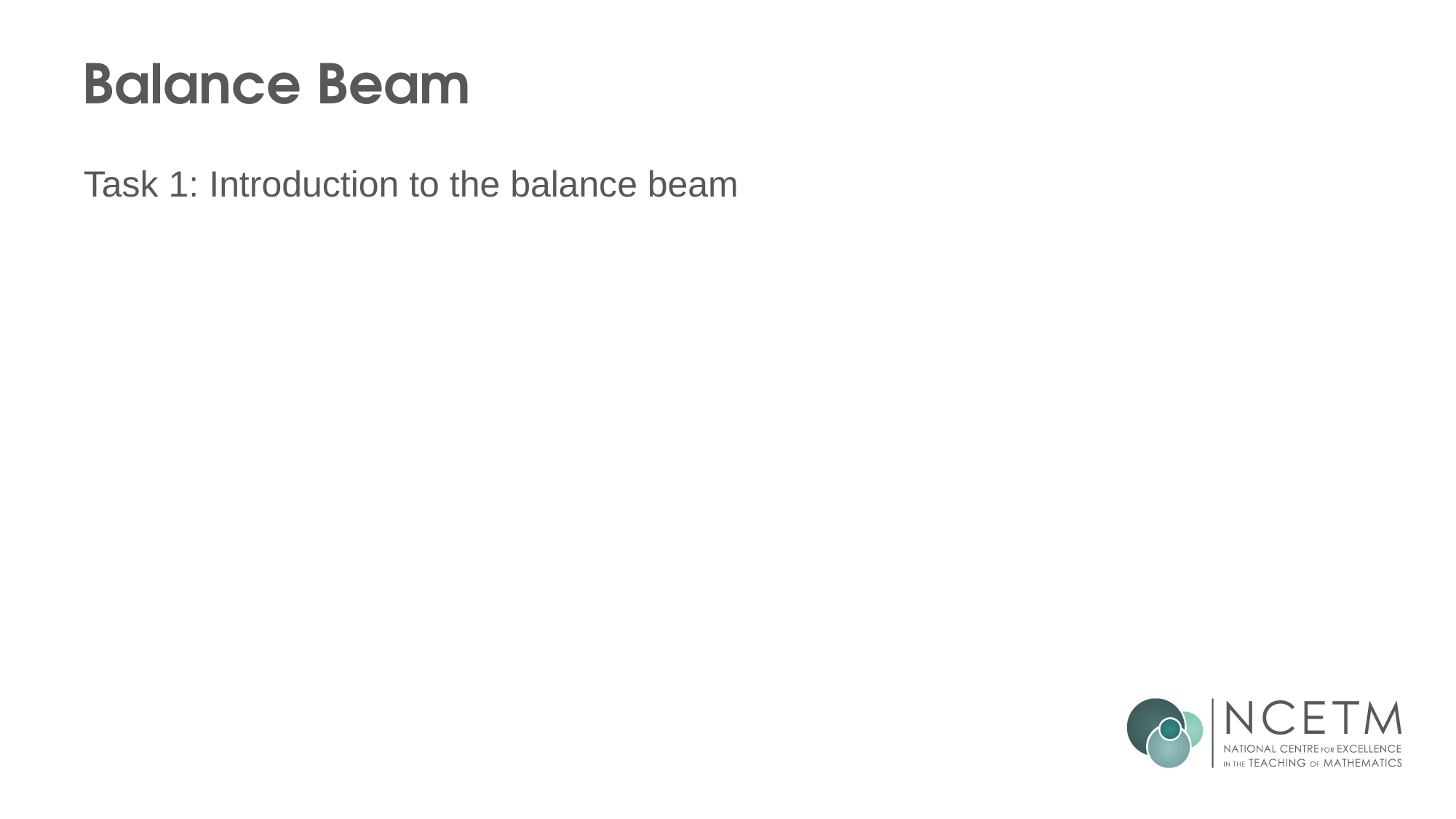

# Balance Beam
Task 1: Introduction to the balance beam